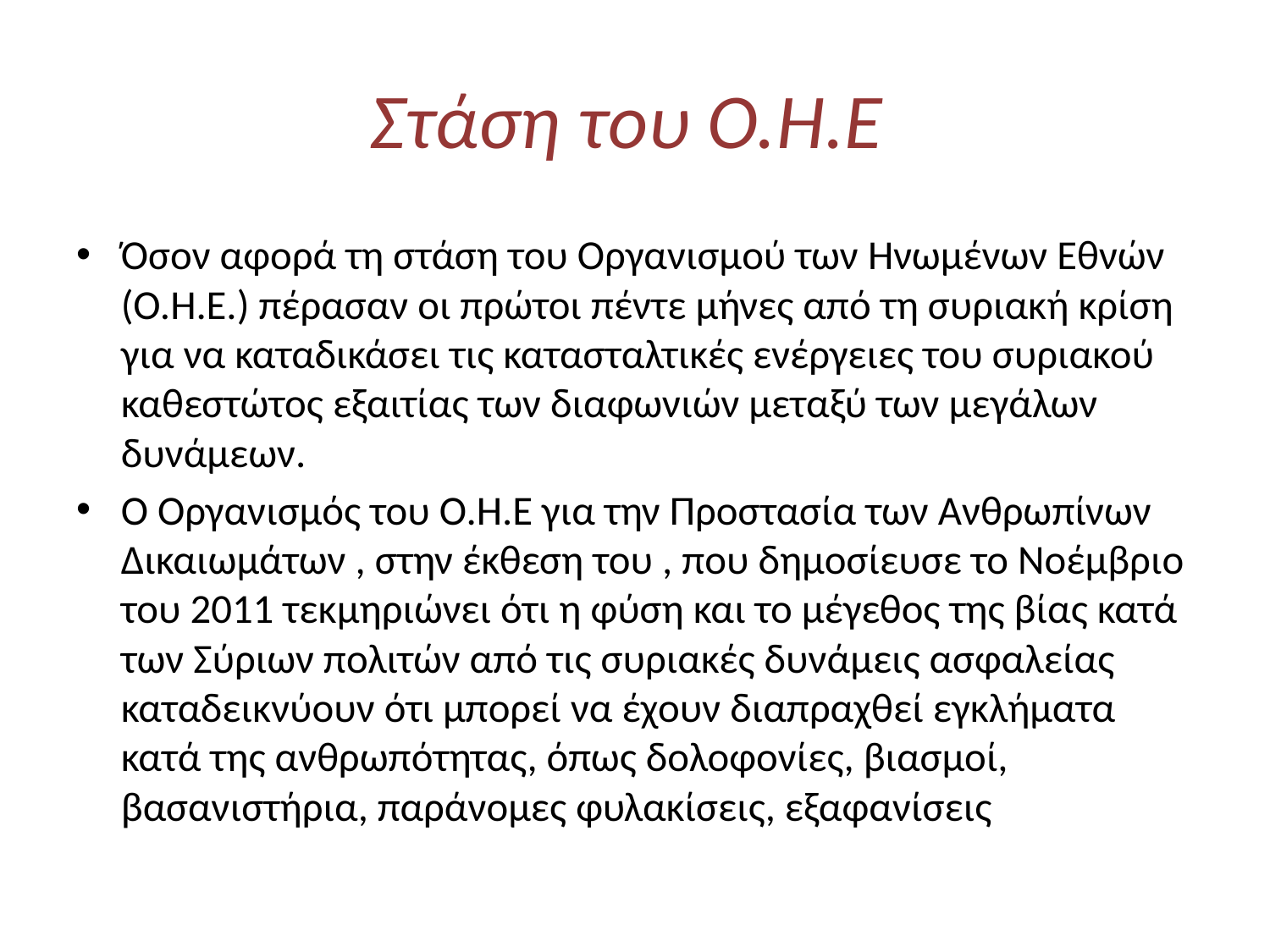

# Στάση του Ο.Η.Ε
Όσον αφορά τη στάση του Οργανισµού των Ηνωμένων Εθνών (Ο.Η.Ε.) πέρασαν οι πρώτοι πέντε µήνες από τη συριακή κρίση για να καταδικάσει τις κατασταλτικές ενέργειες του συριακού καθεστώτος εξαιτίας των διαφωνιών µεταξύ των µεγάλων δυνάμεων.
Ο Οργανισµός του Ο.Η.Ε για την Προστασία των Ανθρωπίνων ∆ικαιωµάτων , στην έκθεση του , που δημοσίευσε το Νοέμβριο του 2011 τεκµηριώνει ότι η φύση και το µέγεθος της βίας κατά των Σύριων πολιτών από τις συριακές δυνάµεις ασφαλείας καταδεικνύουν ότι µπορεί να έχουν διαπραχθεί εγκλήματα κατά της ανθρωπότητας, όπως δολοφονίες, βιασµοί, βασανιστήρια, παράνοµες φυλακίσεις, εξαφανίσεις